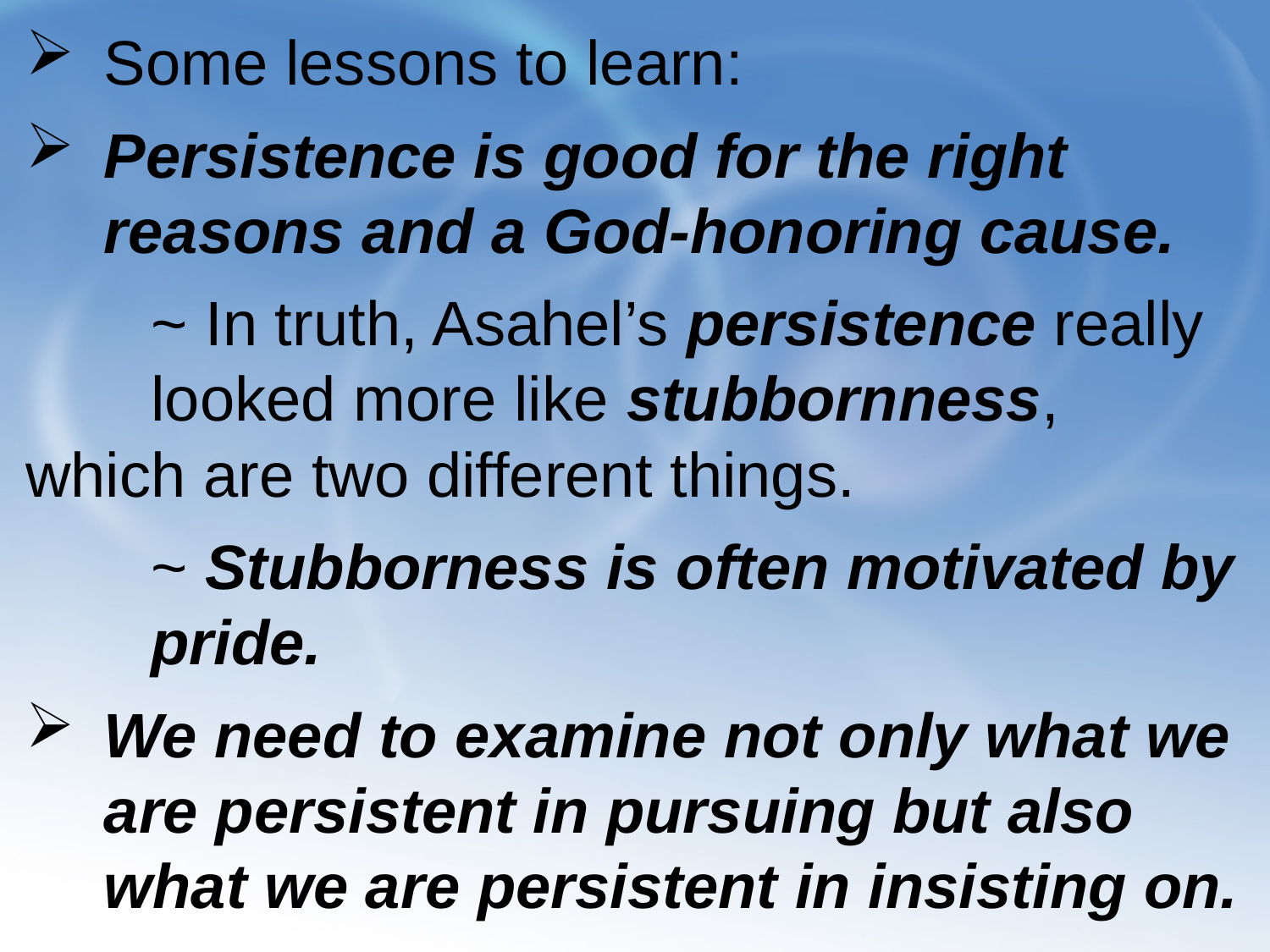

Some lessons to learn:
Persistence is good for the right reasons and a God-honoring cause.
	~ In truth, Asahel’s persistence really 		looked more like stubbornness, 			which are two different things.
	~ Stubborness is often motivated by 		pride.
We need to examine not only what we are persistent in pursuing but also what we are persistent in insisting on.